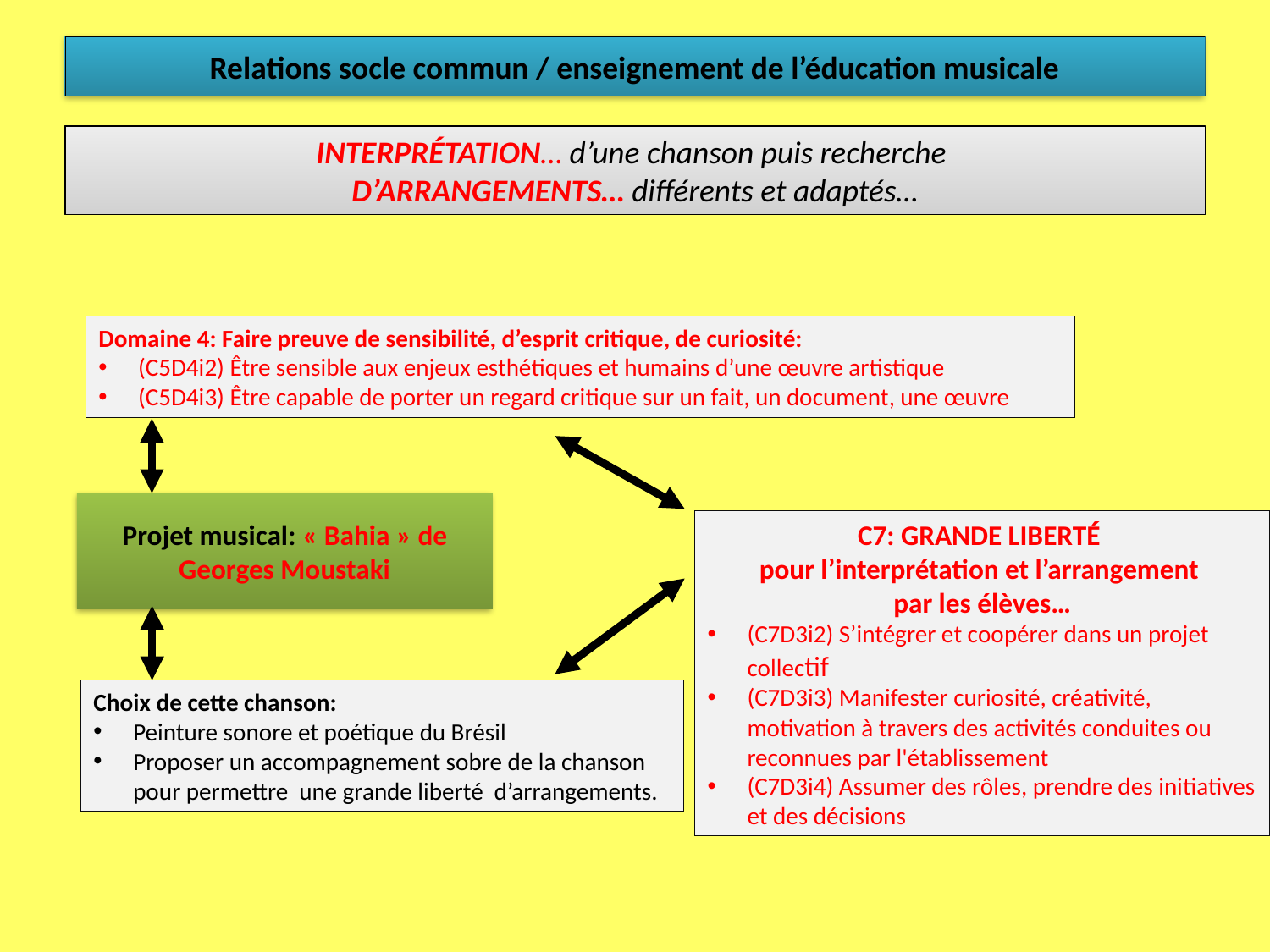

Relations socle commun / enseignement de l’éducation musicale
INTERPRÉTATION… d’une chanson puis recherche
D’ARRANGEMENTS… différents et adaptés…
Domaine 4: Faire preuve de sensibilité, d’esprit critique, de curiosité:
(C5D4i2) Être sensible aux enjeux esthétiques et humains d’une œuvre artistique
(C5D4i3) Être capable de porter un regard critique sur un fait, un document, une œuvre
Projet musical: « Bahia » de Georges Moustaki
C7: GRANDE LIBERTÉ
pour l’interprétation et l’arrangement
par les élèves…
(C7D3i2) S’intégrer et coopérer dans un projet collectif
(C7D3i3) Manifester curiosité, créativité, motivation à travers des activités conduites ou reconnues par l'établissement
(C7D3i4) Assumer des rôles, prendre des initiatives et des décisions
Choix de cette chanson:
Peinture sonore et poétique du Brésil
Proposer un accompagnement sobre de la chanson pour permettre  une grande liberté  d’arrangements.